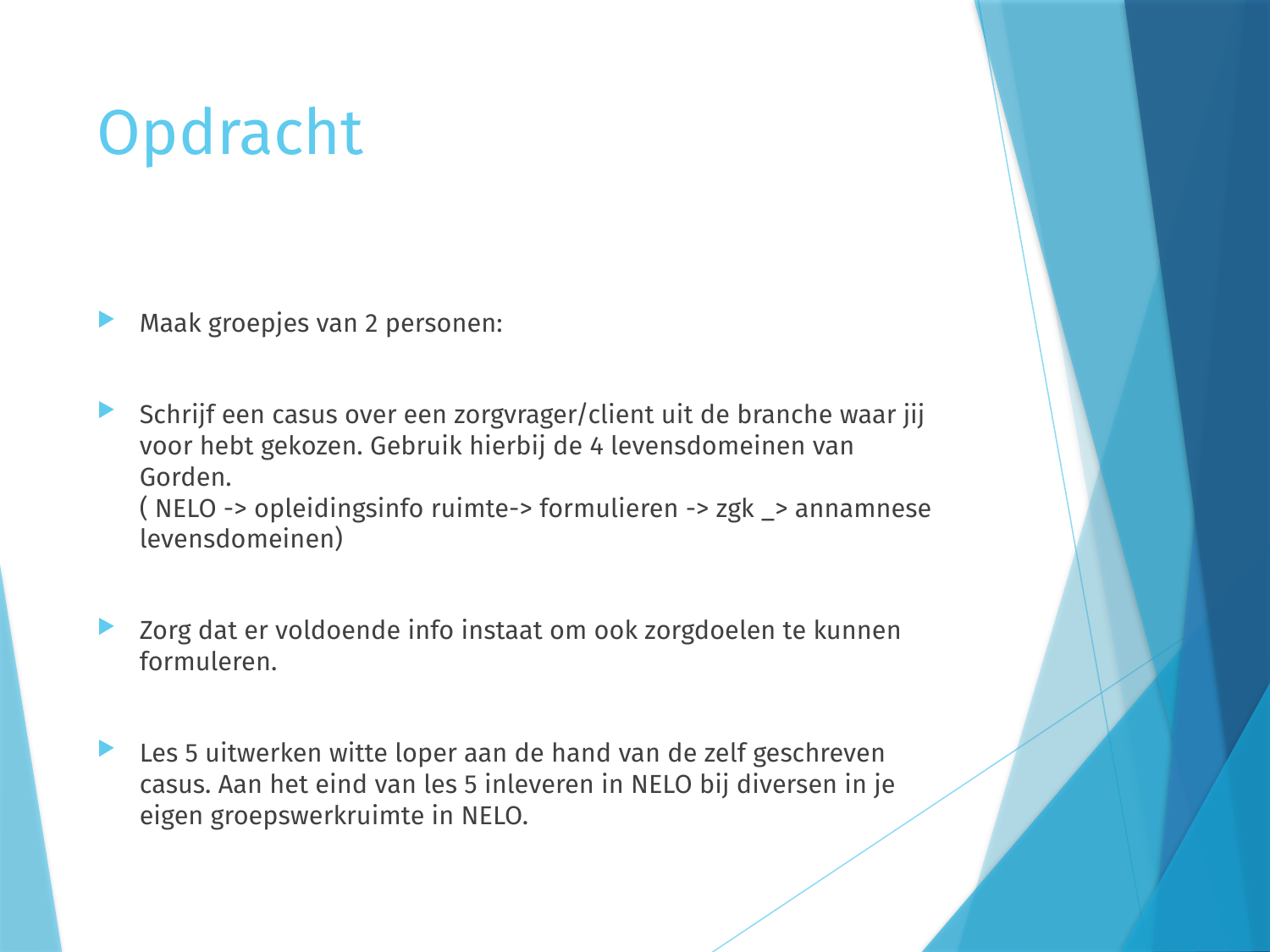

# Opdracht
Maak groepjes van 2 personen:

Schrijf een casus over een zorgvrager/client uit de branche waar jij voor hebt gekozen. Gebruik hierbij de 4 levensdomeinen van Gorden.
( NELO -> opleidingsinfo ruimte-> formulieren -> zgk _> annamnese levensdomeinen)

Zorg dat er voldoende info instaat om ook zorgdoelen te kunnen formuleren.

Les 5 uitwerken witte loper aan de hand van de zelf geschreven casus. Aan het eind van les 5 inleveren in NELO bij diversen in je eigen groepswerkruimte in NELO.